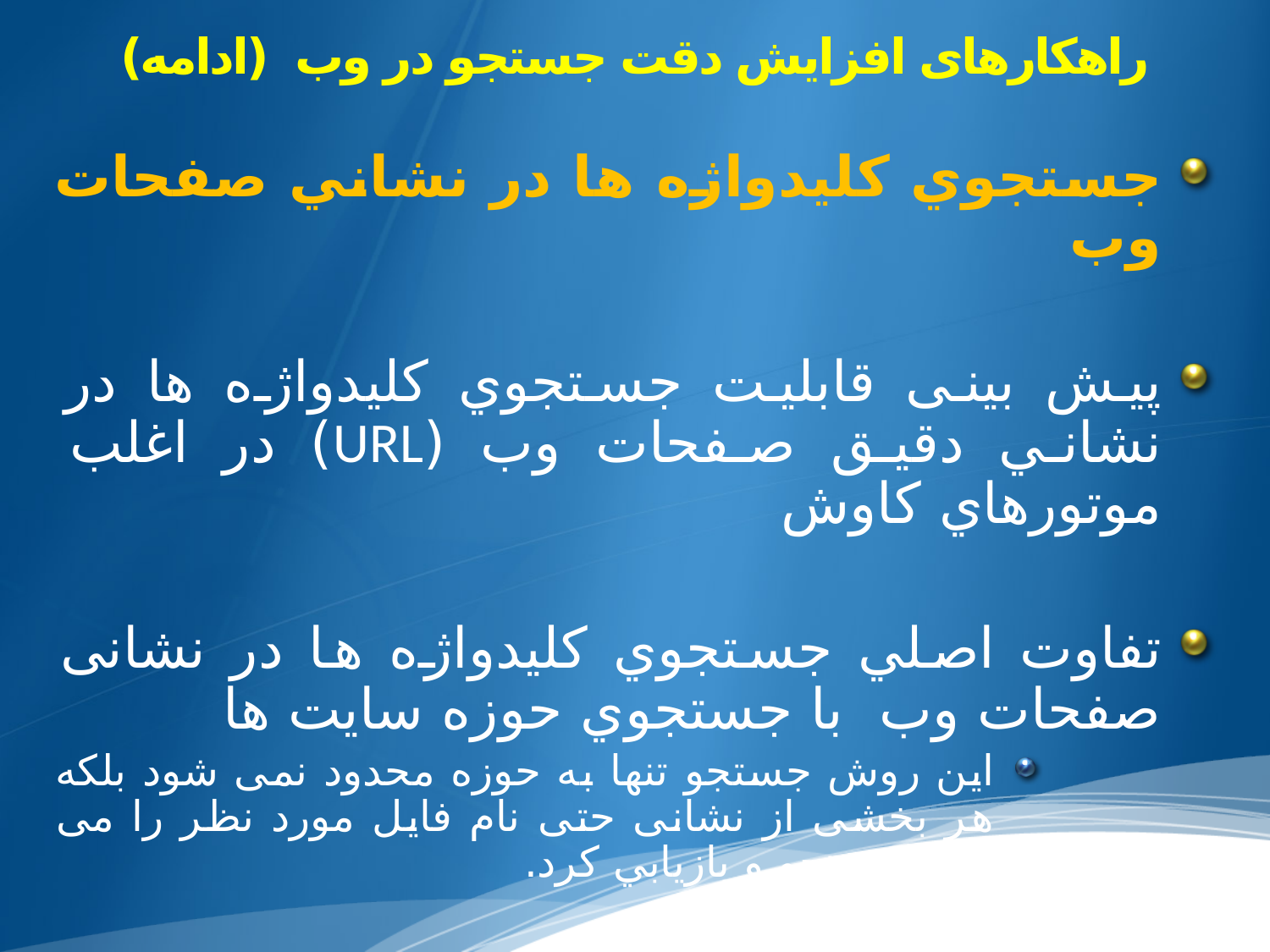

# راهکارهای افزایش دقت جستجو در وب  (ادامه)
جستجوي کليدواژه ها در نشاني صفحات وب

پیش بینی قابليت جستجوي کليدواژه ها در نشاني دقیق صفحات وب (URL) در اغلب موتورهاي کاوش

تفاوت اصلي جستجوي کليدواژه ها در نشانی صفحات وب  با جستجوي حوزه سايت ها
این روش جستجو تنها به حوزه محدود نمی شود بلکه هر بخشی از نشانی حتی نام فایل مورد نظر را می توان جستجو و بازيابي کرد.